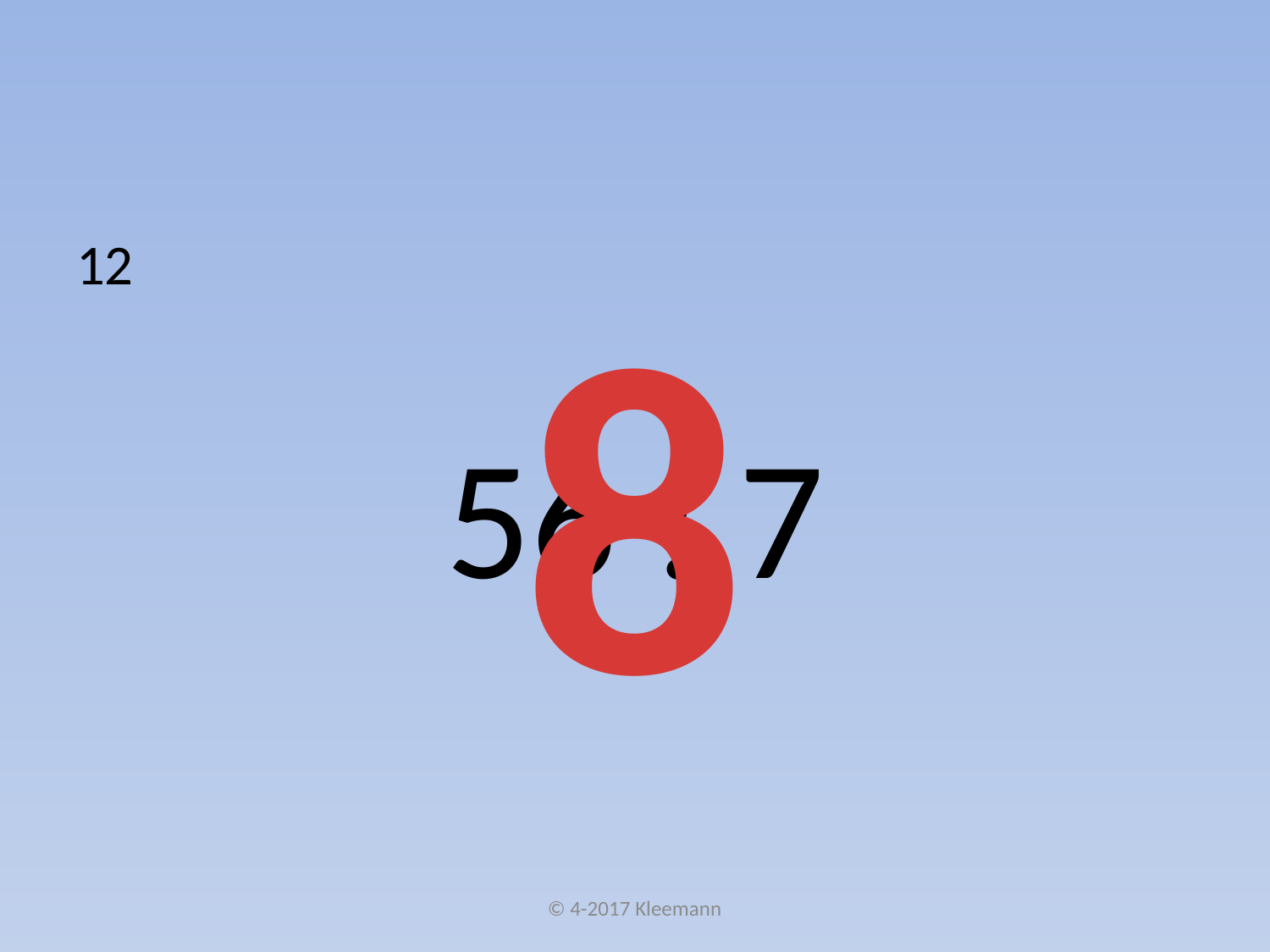

#
12

56 : 7
8
© 4-2017 Kleemann